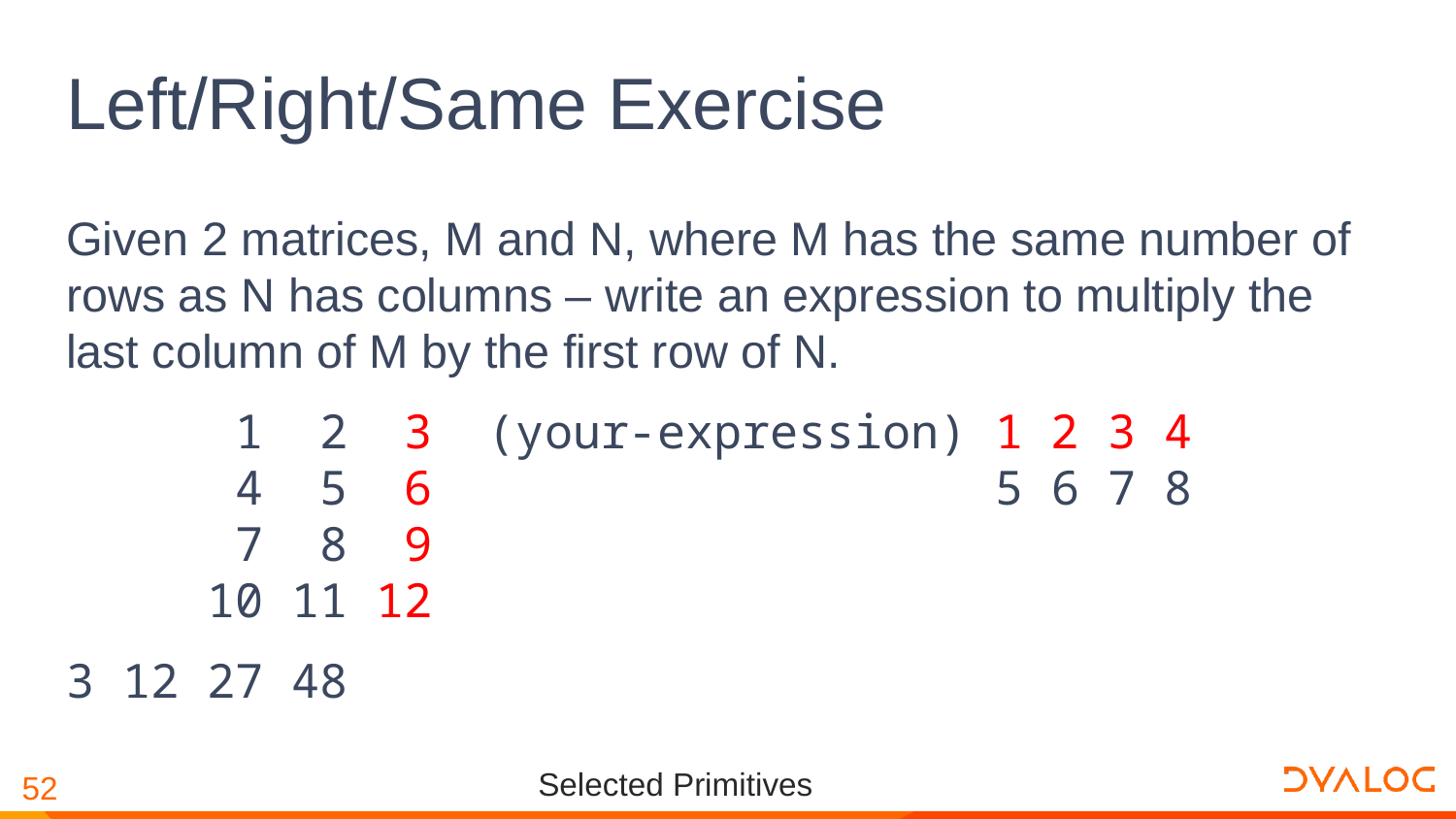

# Left/Right/Same Exercise
Given 2 matrices, M and N, where M has the same number of rows as N has columns – write an expression to multiply the last column of M by the first row of N.
      1  2  3  (your-expression) 1 2 3 4
      4  5  6                    5 6 7 8
      7  8  9
     10 11 12
3 12 27 48